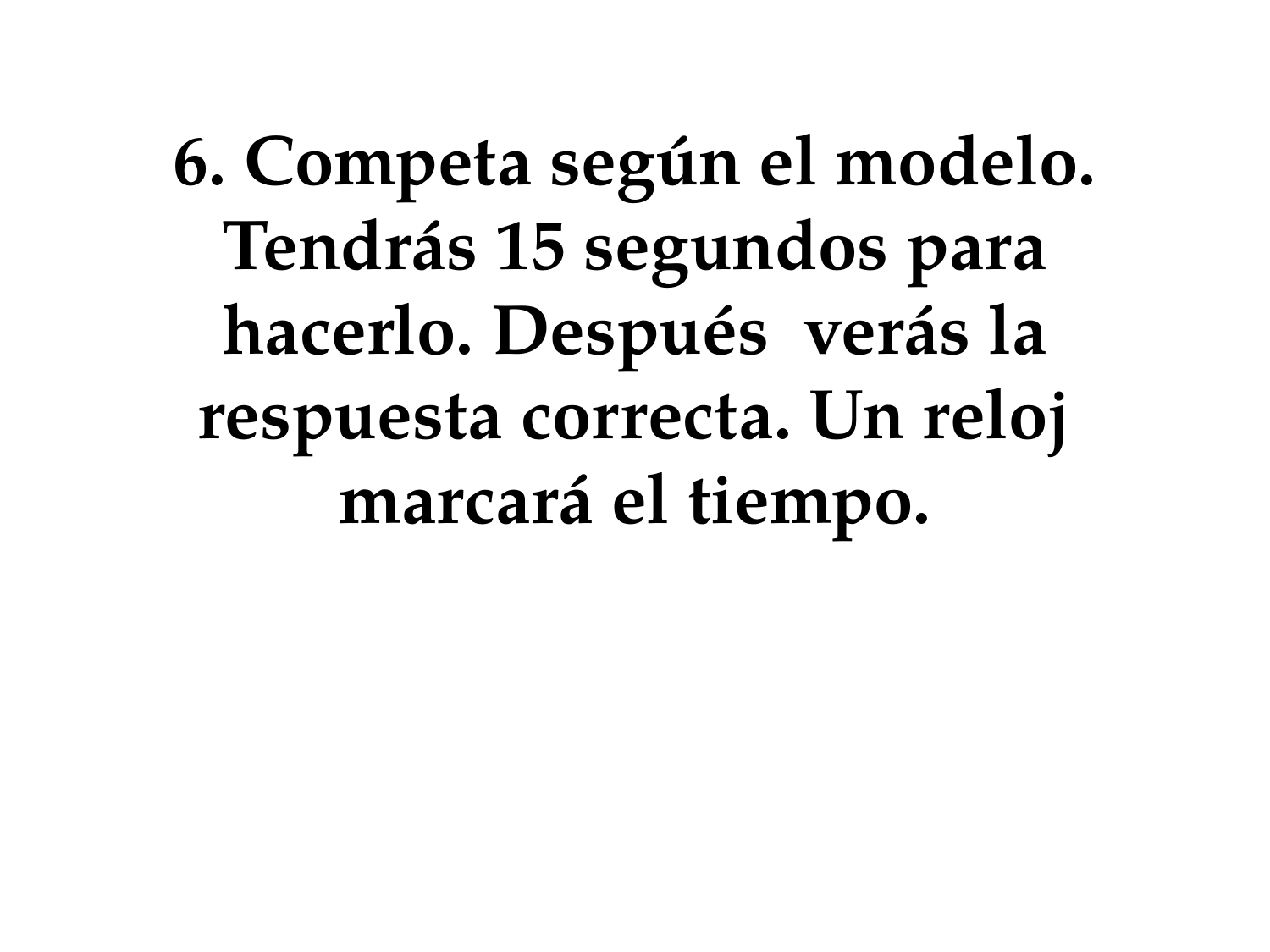

6. Competa según el modelo. Tendrás 15 segundos para hacerlo. Después  verás la respuesta correcta. Un reloj marcará el tiempo.